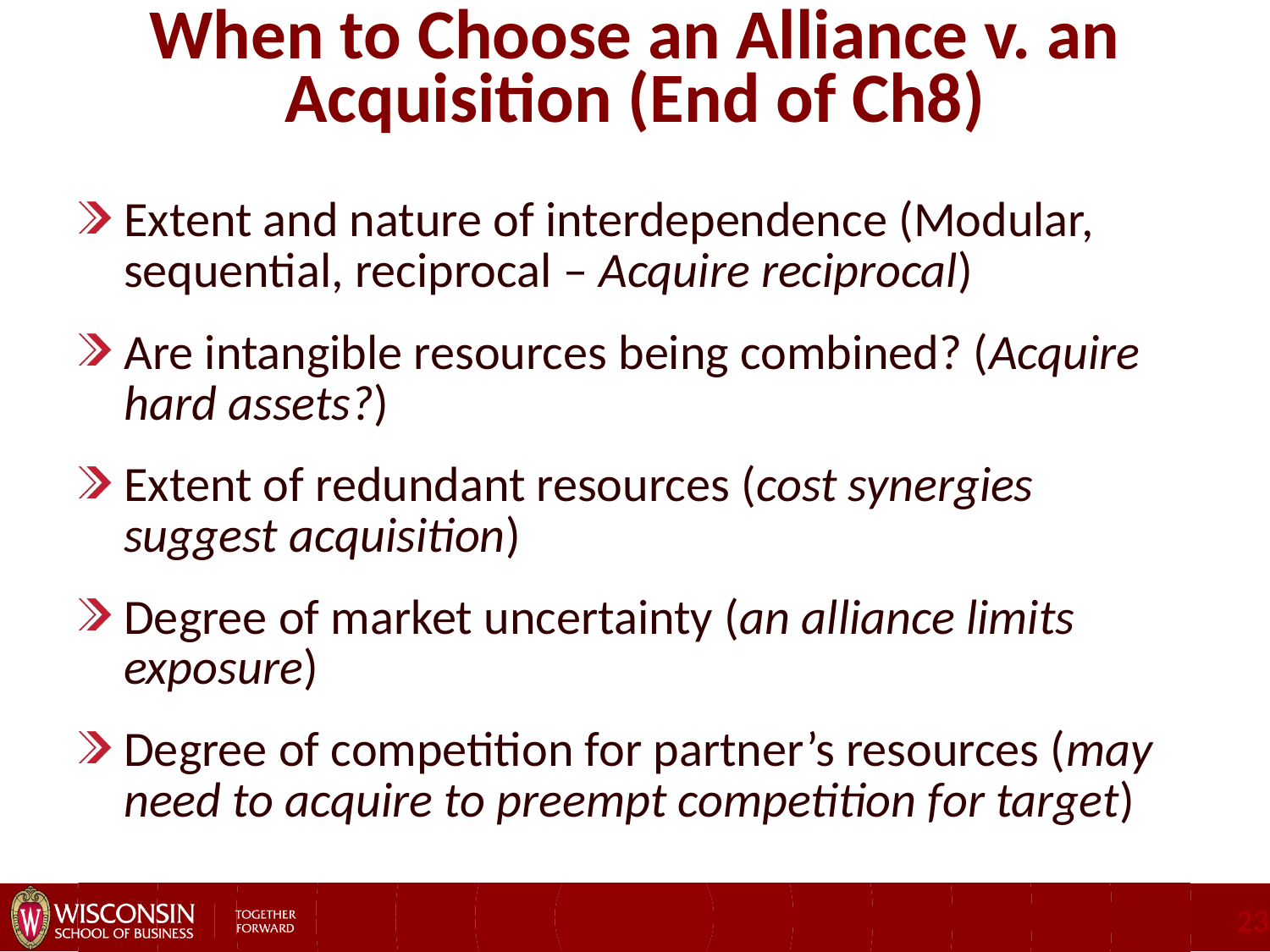

# When to Choose an Alliance v. an Acquisition (End of Ch8)
Extent and nature of interdependence (Modular, sequential, reciprocal – Acquire reciprocal)
Are intangible resources being combined? (Acquire hard assets?)
Extent of redundant resources (cost synergies suggest acquisition)
Degree of market uncertainty (an alliance limits exposure)
Degree of competition for partner’s resources (may need to acquire to preempt competition for target)